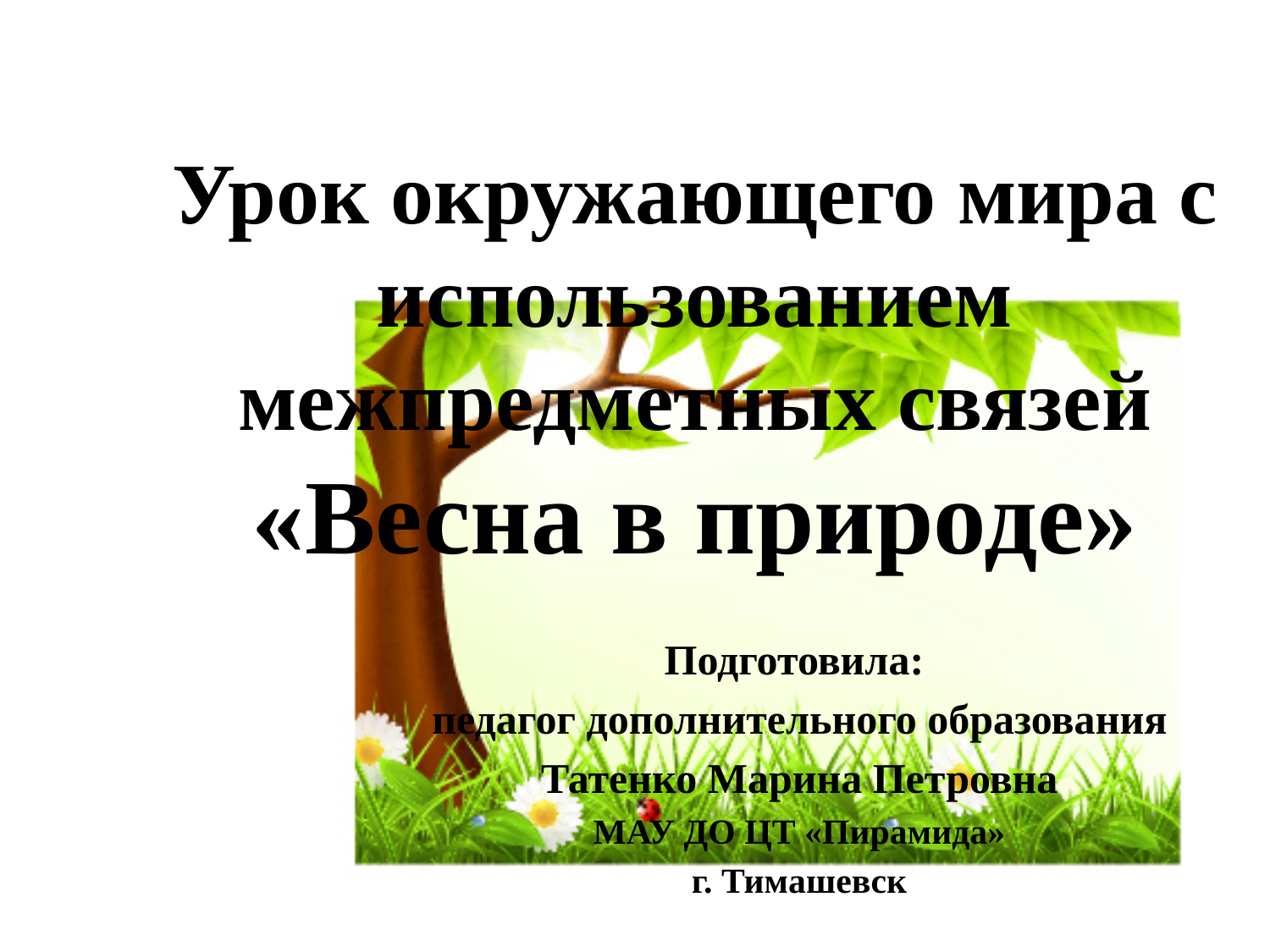

# Урок окружающего мира с использованием межпредметных связей «Весна в природе»
Подготовила:
педагог дополнительного образования
Татенко Марина Петровна
МАУ ДО ЦТ «Пирамида»
г. Тимашевск